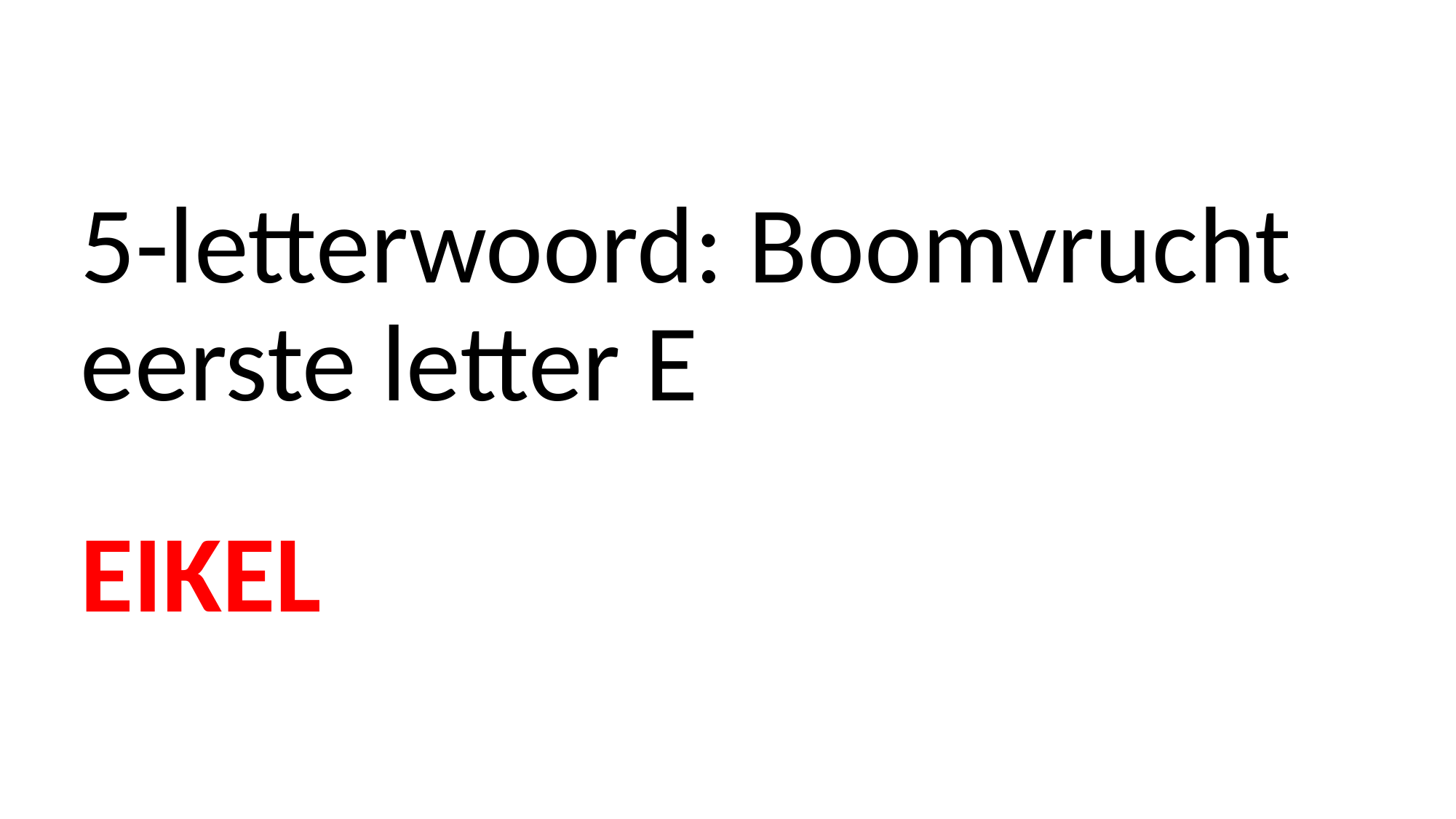

# 5-letterwoord: Boomvrucht eerste letter E
EIKEL